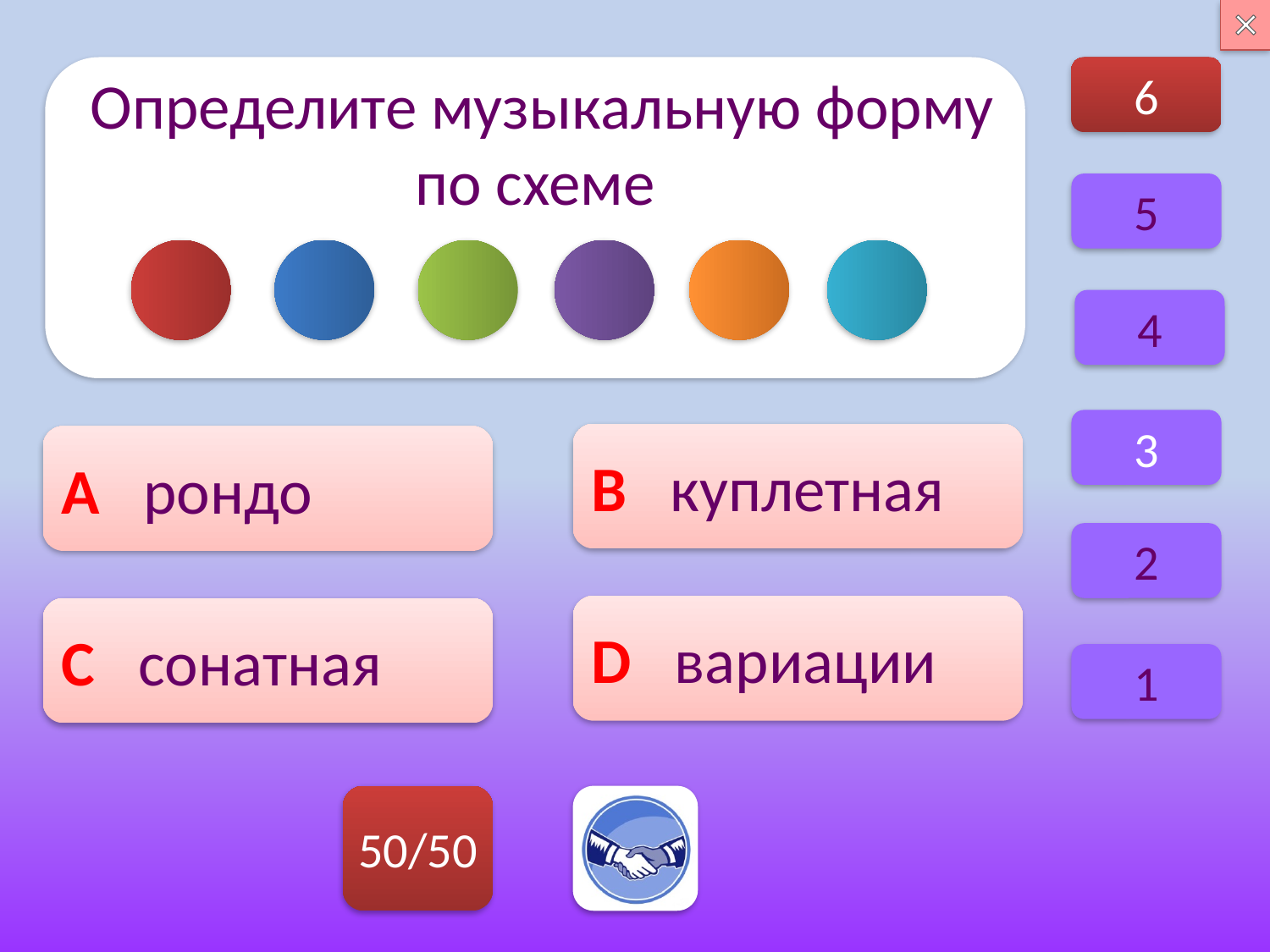

6
 Определите музыкальную форму по схеме

5
4
3
В   куплетная
А   рондо
2
D   вариации
C   сонатная
1
50/50